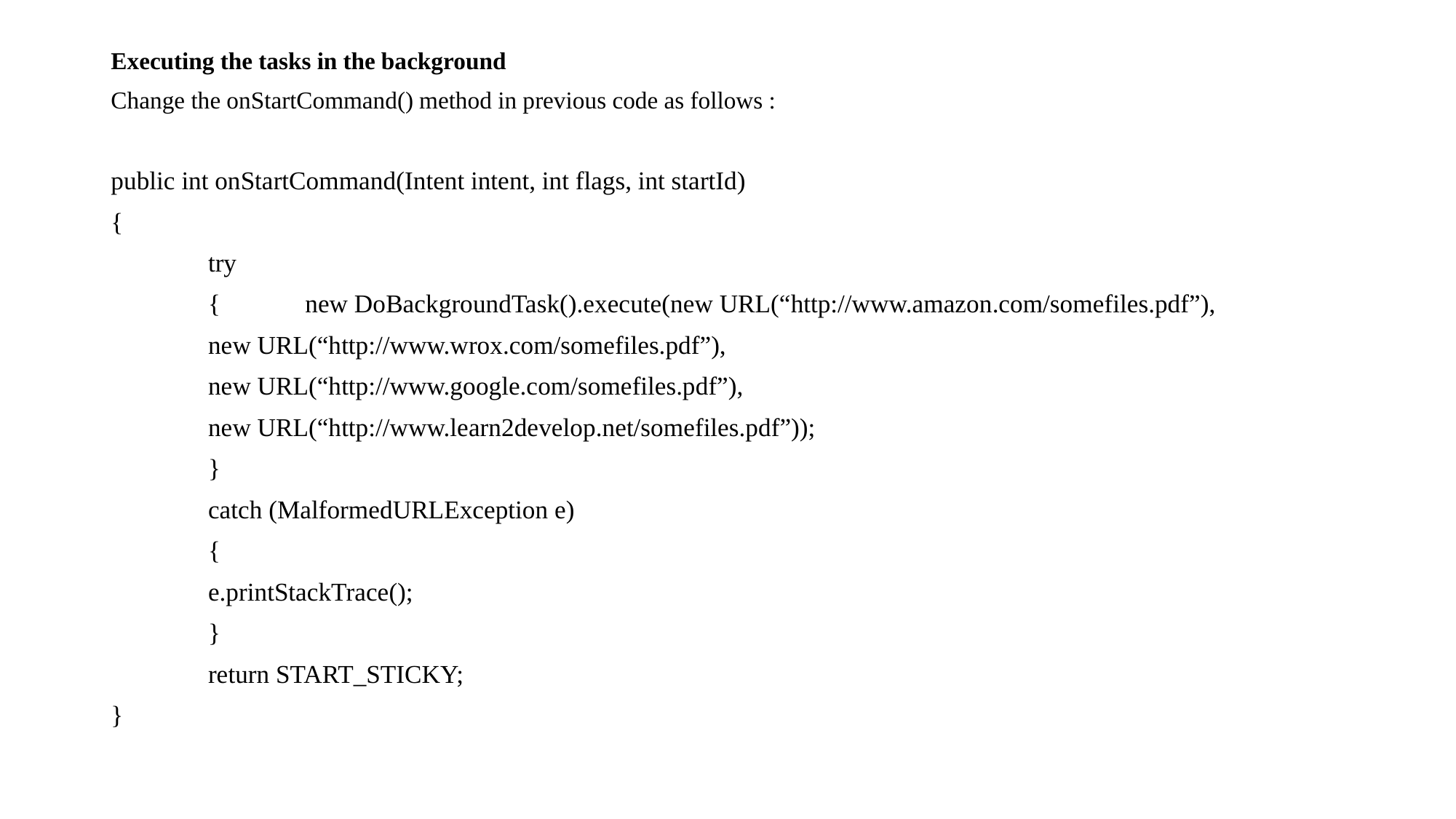

Executing the tasks in the background
Change the onStartCommand() method in previous code as follows :

public int onStartCommand(Intent intent, int flags, int startId)
{
	try
	{	new DoBackgroundTask().execute(new URL(“http://www.amazon.com/somefiles.pdf”),
		new URL(“http://www.wrox.com/somefiles.pdf”),
		new URL(“http://www.google.com/somefiles.pdf”),
		new URL(“http://www.learn2develop.net/somefiles.pdf”));
	}
	catch (MalformedURLException e)
	{
		e.printStackTrace();
	}
	return START_STICKY;
}